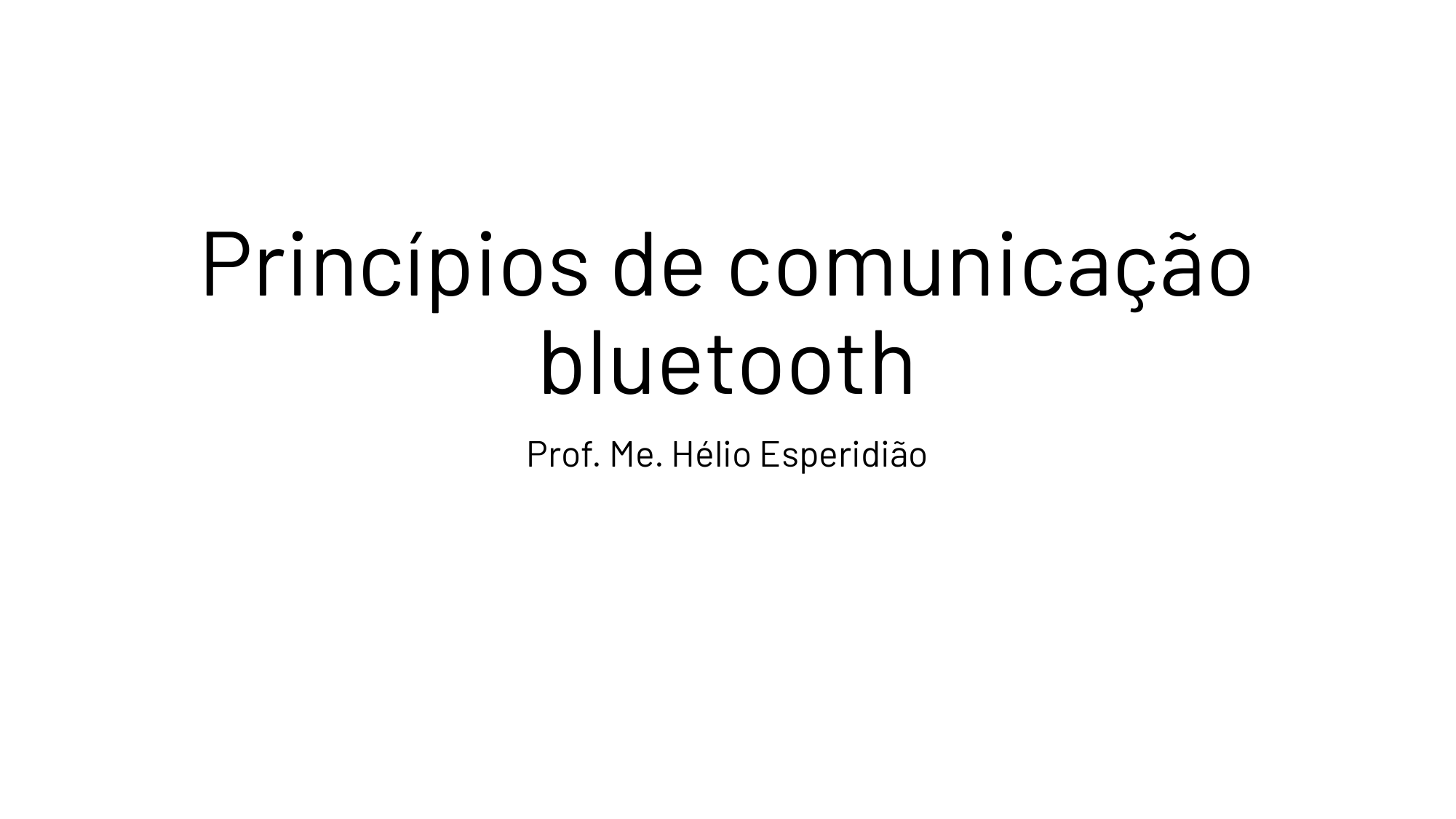

# Princípios de comunicação bluetooth
Prof. Me. Hélio Esperidião